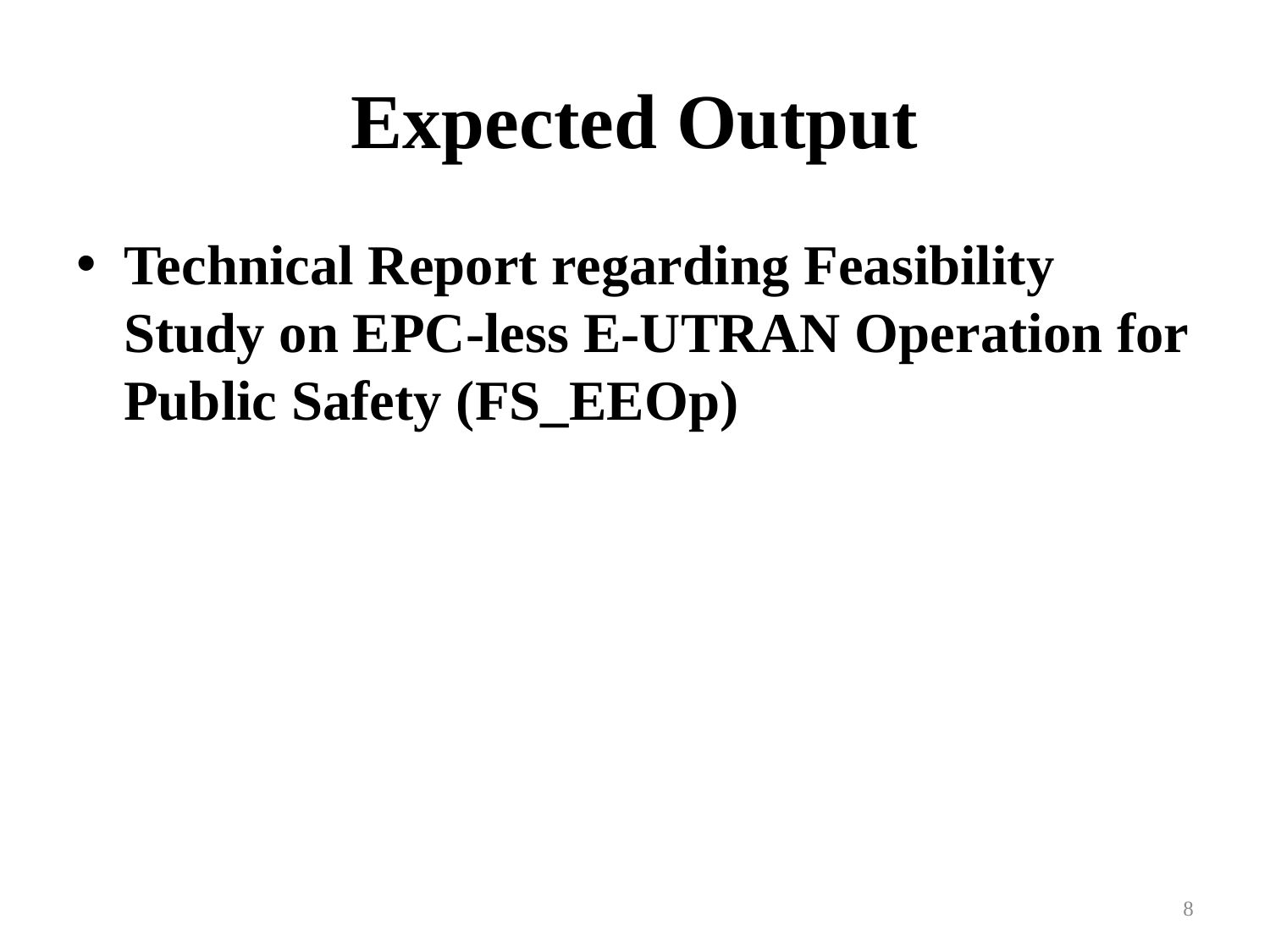

# Expected Output
Technical Report regarding Feasibility Study on EPC-less E-UTRAN Operation for Public Safety (FS_EEOp)
8